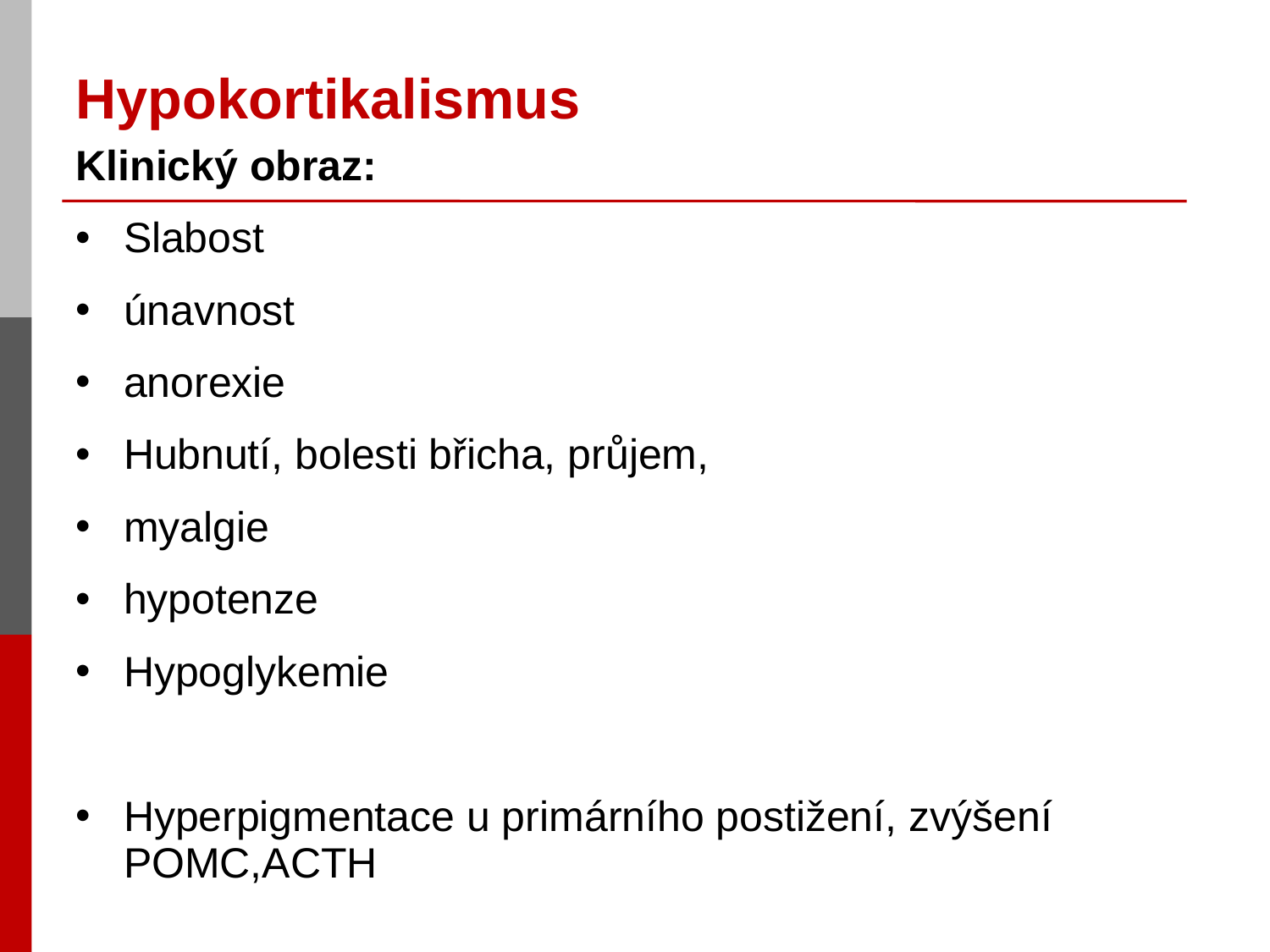

# Hypokortikalismus
Klinický obraz:
Slabost
únavnost
anorexie
Hubnutí, bolesti břicha, průjem,
myalgie
hypotenze
Hypoglykemie

Hyperpigmentace u primárního postižení, zvýšení POMC,ACTH